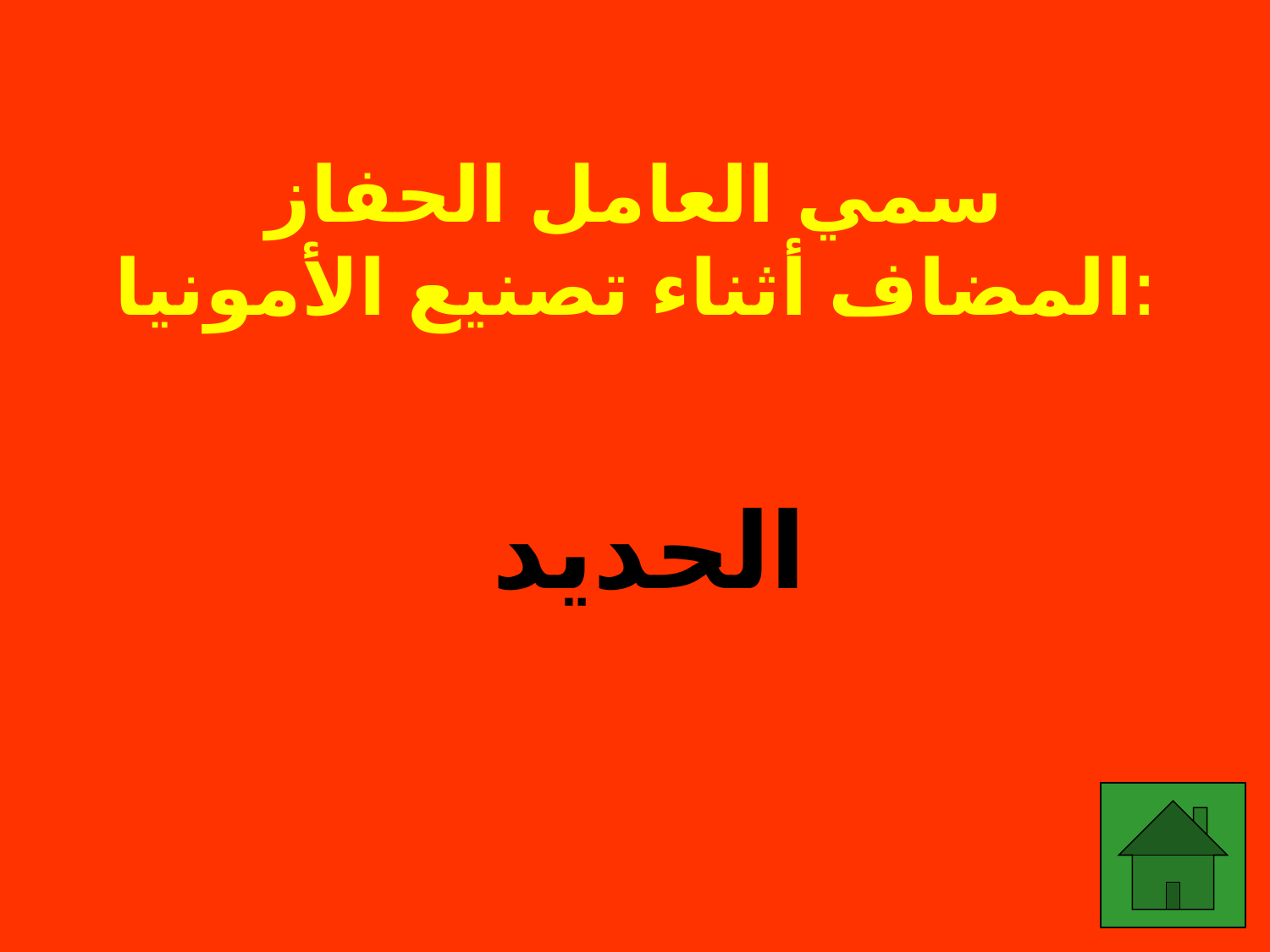

# سمي العامل الحفاز المضاف أثناء تصنيع الأمونيا:
الحديد